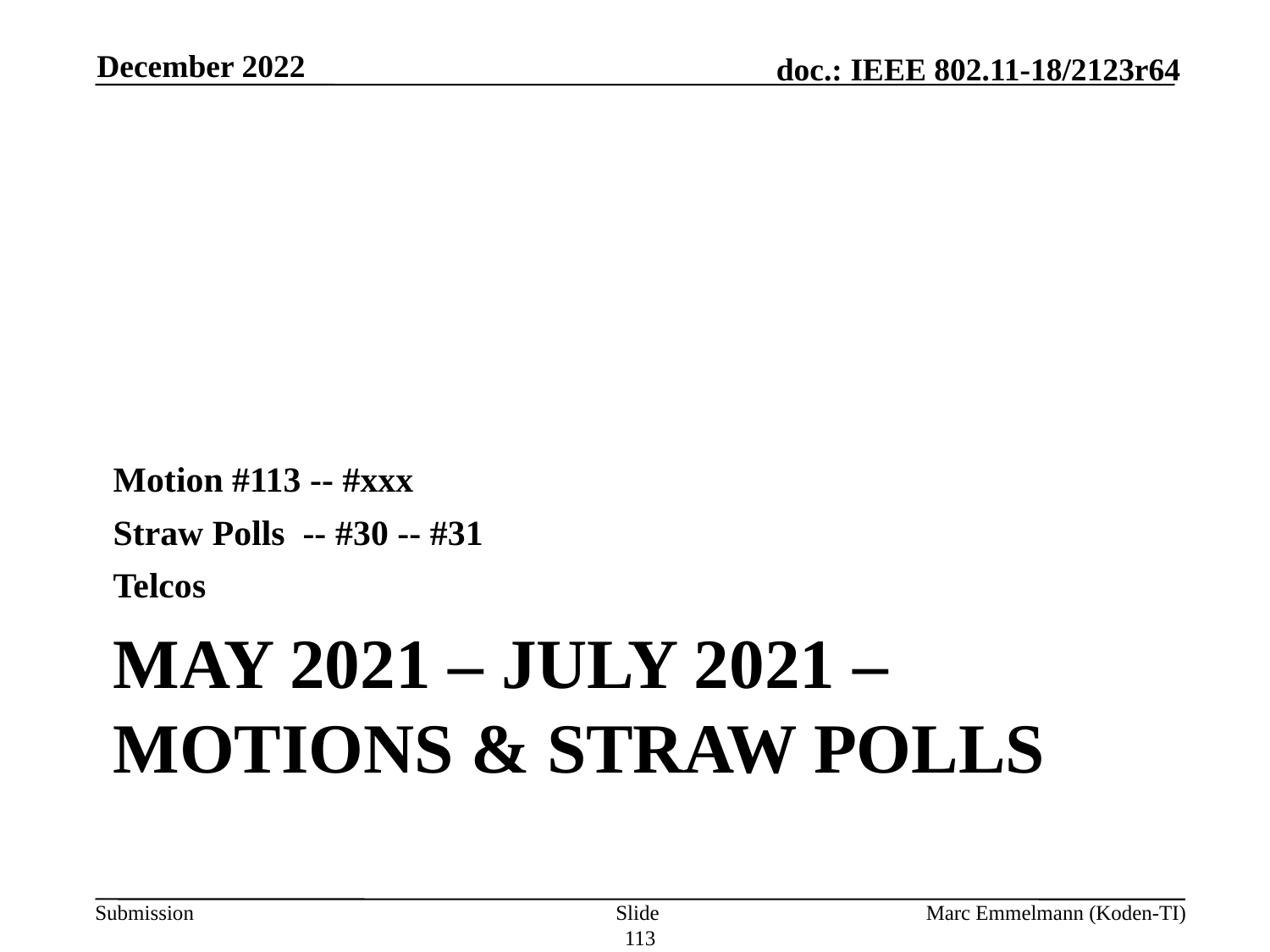

December 2022
Motion #113 -- #xxx
Straw Polls  -- #30 -- #31
Telcos
# May 2021 – July 2021 – Motions & Straw Polls
Slide 113
Marc Emmelmann (Koden-TI)